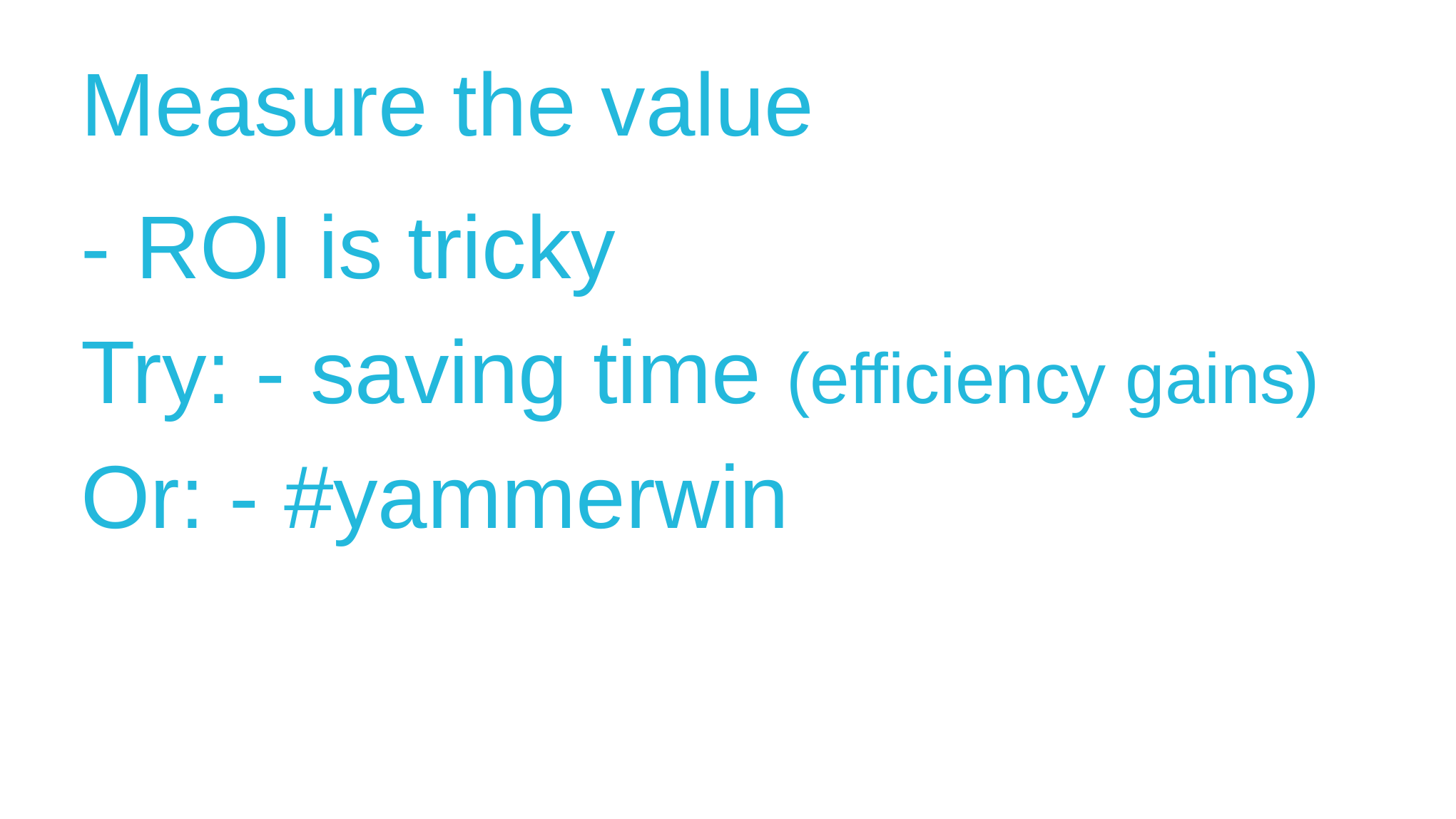

Measure the value
- ROI is tricky
Try: - saving time (efficiency gains)
Or: - #yammerwin
I